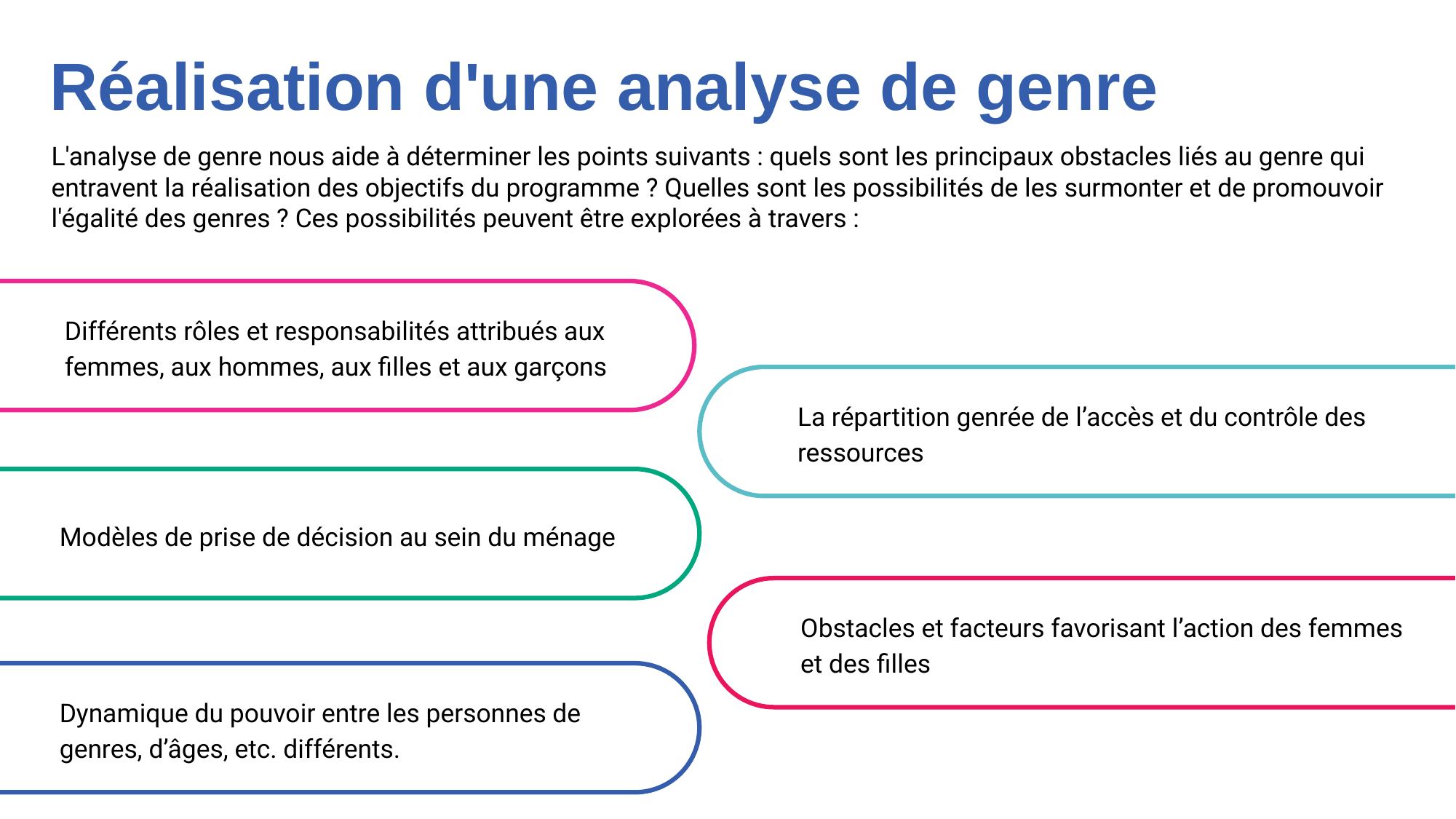

# Réalisation d'une analyse de genre

L'analyse de genre nous aide à déterminer les points suivants : quels sont les principaux obstacles liés au genre qui entravent la réalisation des objectifs du programme ? Quelles sont les possibilités de les surmonter et de promouvoir l'égalité des genres ? Ces possibilités peuvent être explorées à travers :
Différents rôles et responsabilités attribués aux femmes, aux hommes, aux filles et aux garçons
La répartition genrée de l’accès et du contrôle des ressources
Modèles de prise de décision au sein du ménage
Obstacles et facteurs favorisant l’action des femmes et des filles
Dynamique du pouvoir entre les personnes de genres, d’âges, etc. différents.